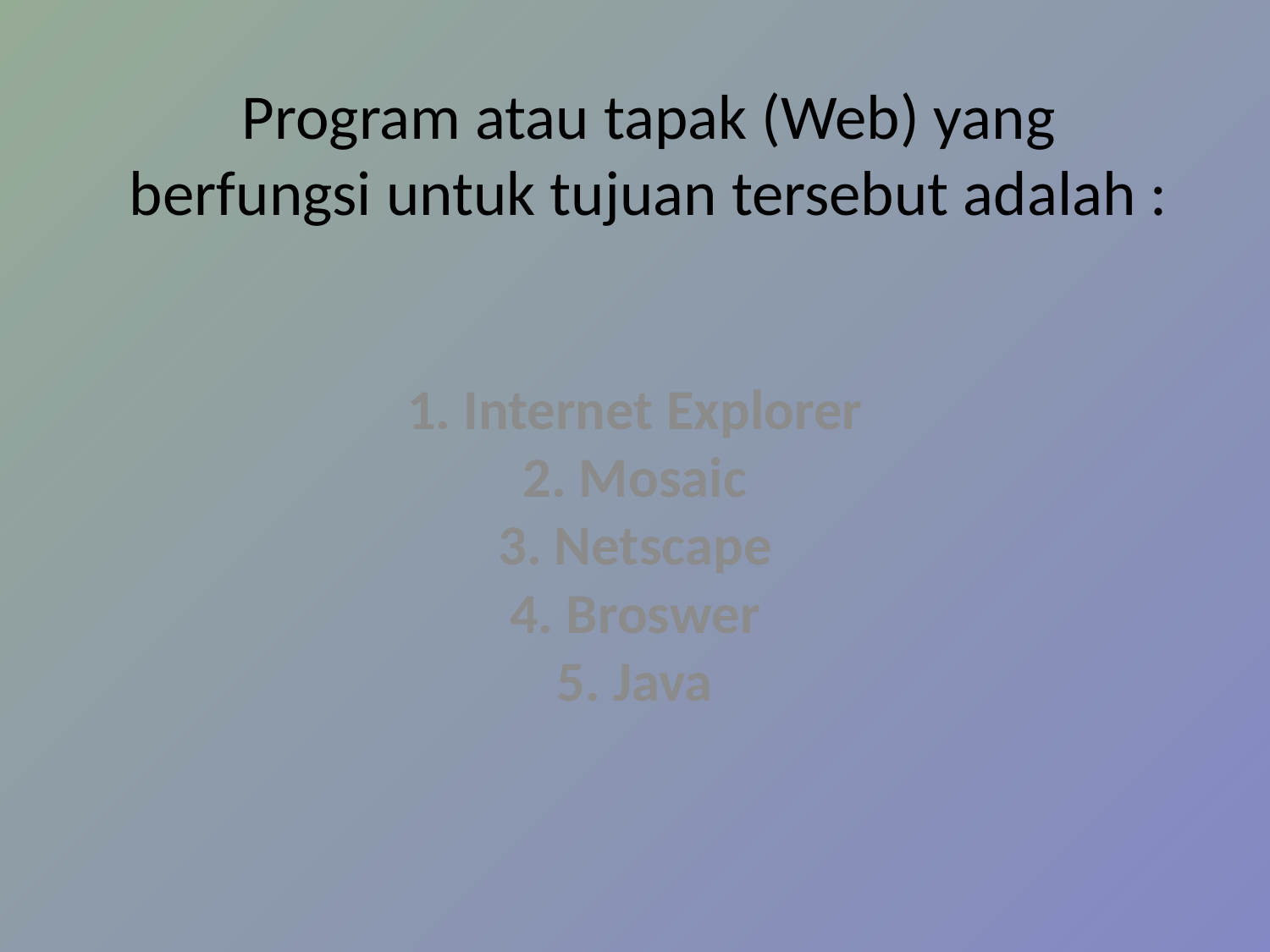

# Program atau tapak (Web) yang berfungsi untuk tujuan tersebut adalah :
1. Internet Explorer
2. Mosaic
3. Netscape
4. Broswer
5. Java